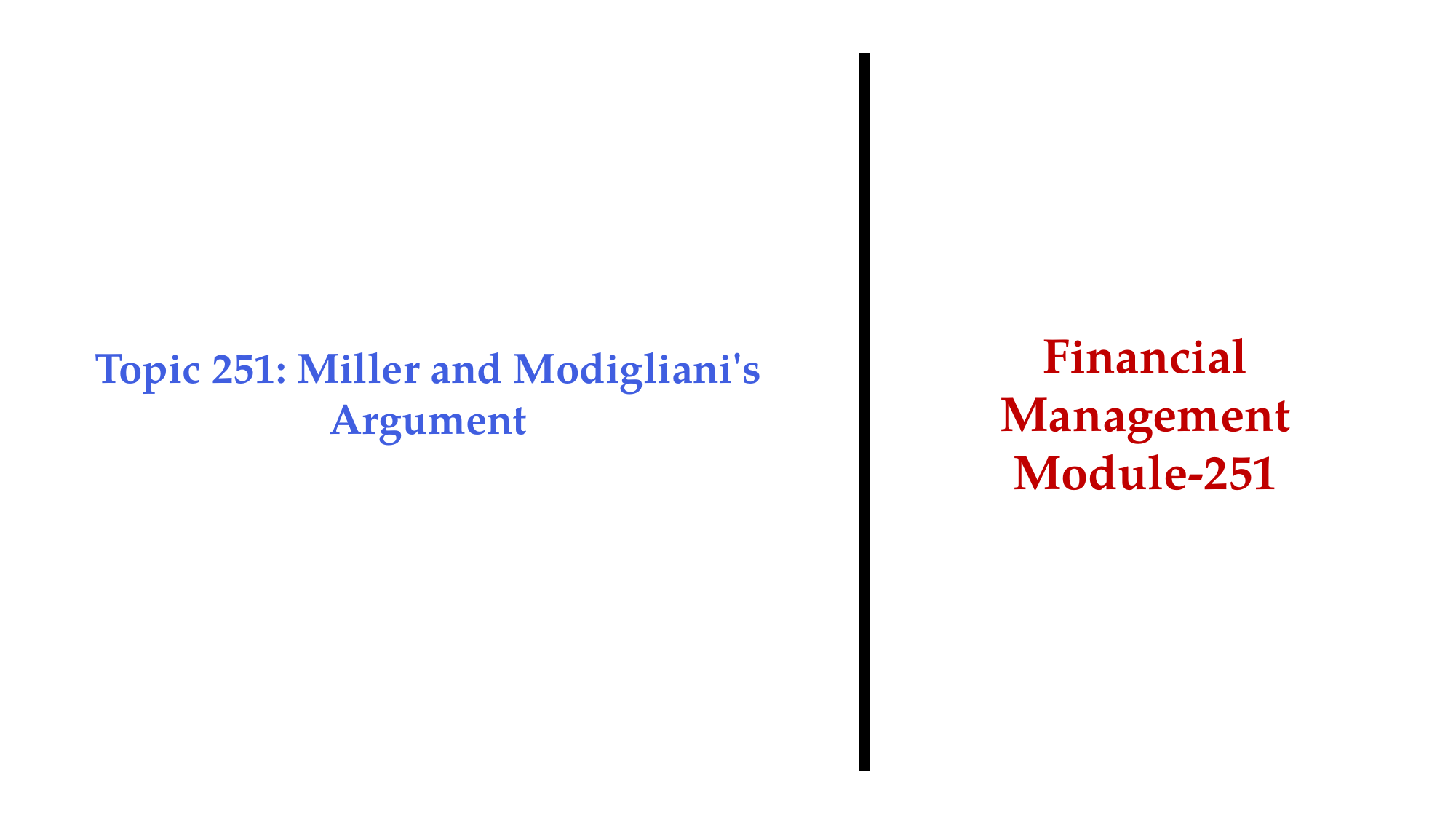

Topic 251: Miller and Modigliani's Argument
Financial Management
Module-251